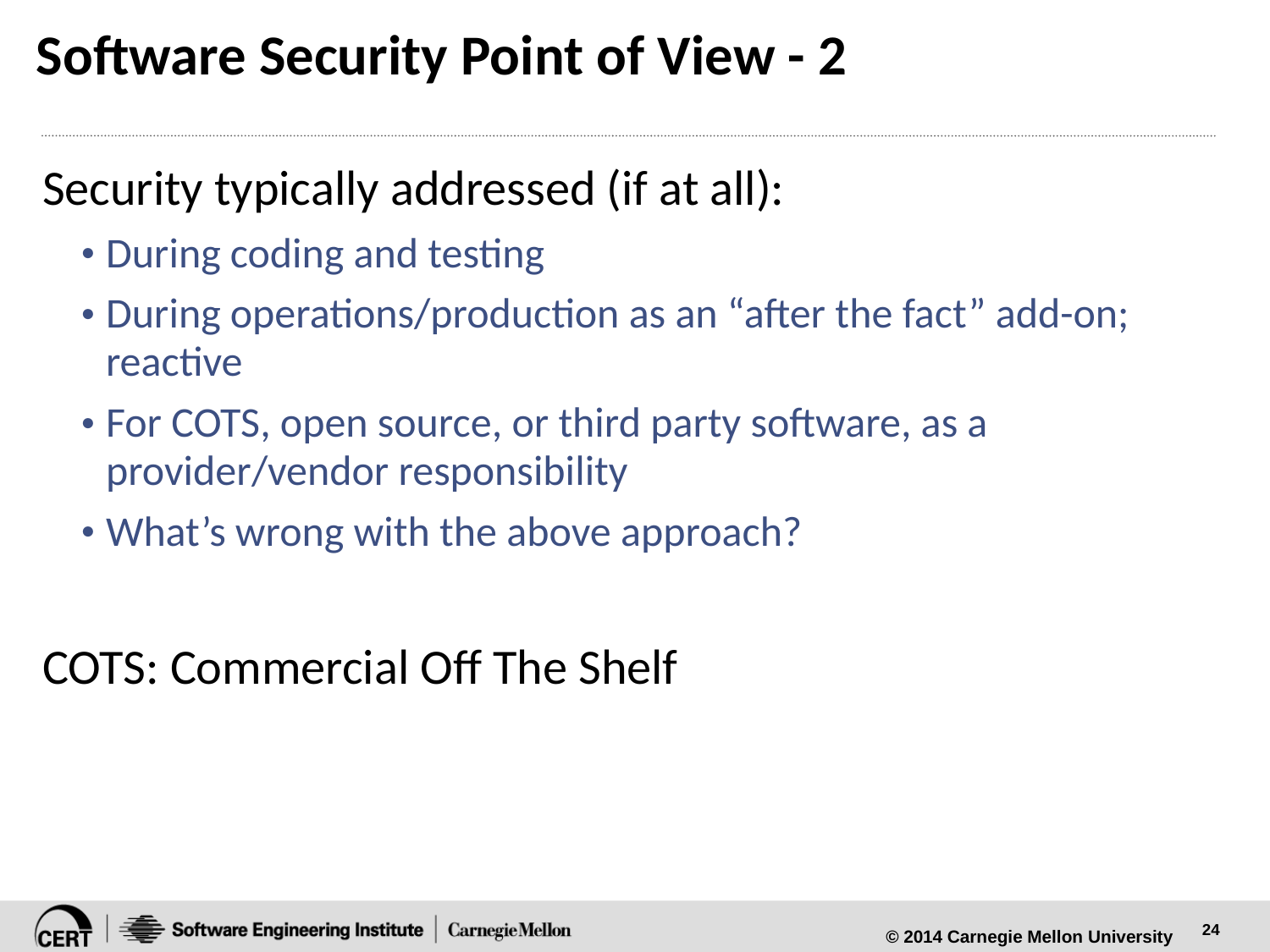

# Software Security Point of View - 2
Security typically addressed (if at all):
During coding and testing
During operations/production as an “after the fact” add-on; reactive
For COTS, open source, or third party software, as a provider/vendor responsibility
What’s wrong with the above approach?

COTS: Commercial Off The Shelf